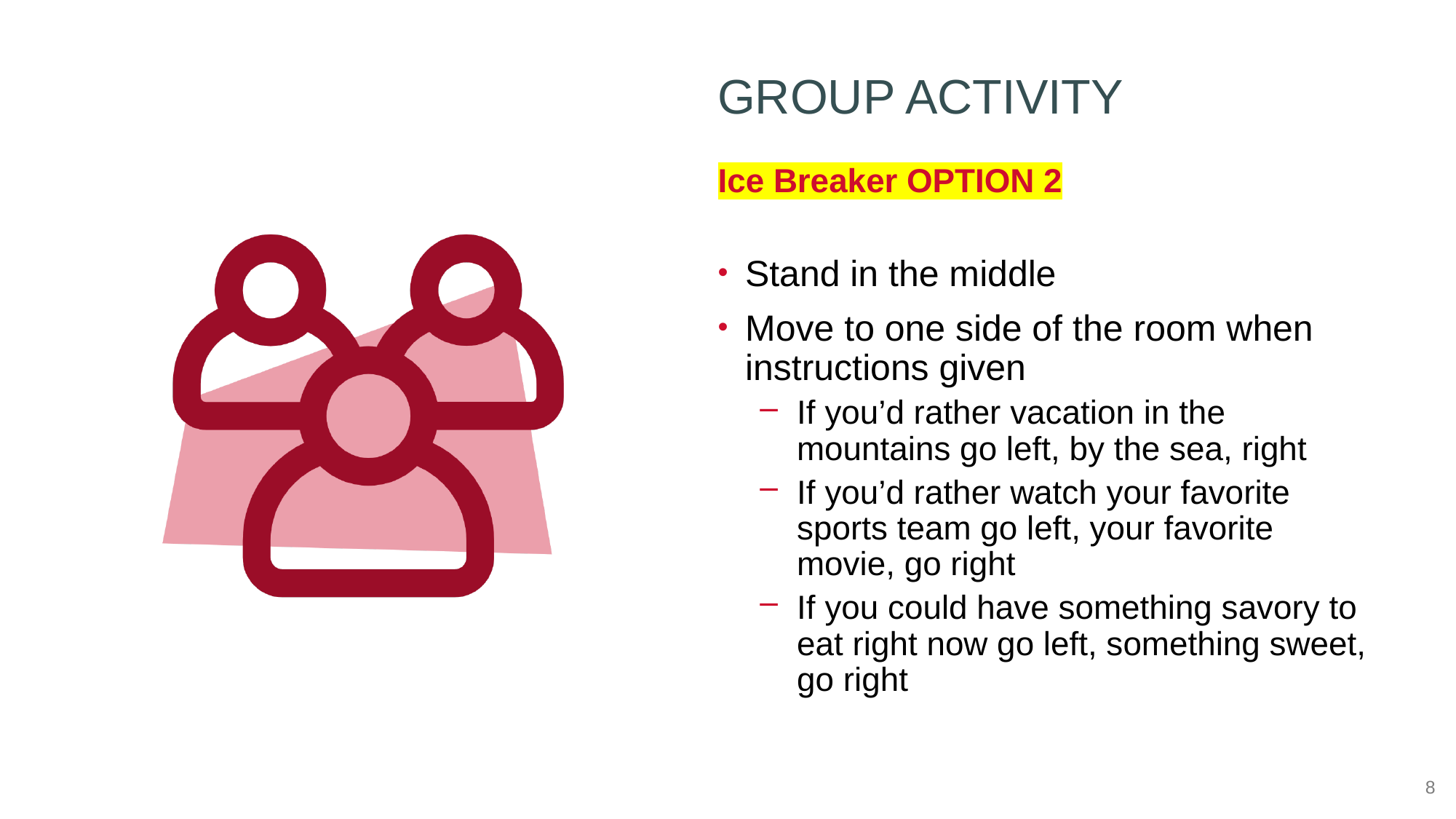

Ice Breaker OPTION 2
Stand in the middle
Move to one side of the room when instructions given
If you’d rather vacation in the mountains go left, by the sea, right
If you’d rather watch your favorite sports team go left, your favorite movie, go right
If you could have something savory to eat right now go left, something sweet, go right
8